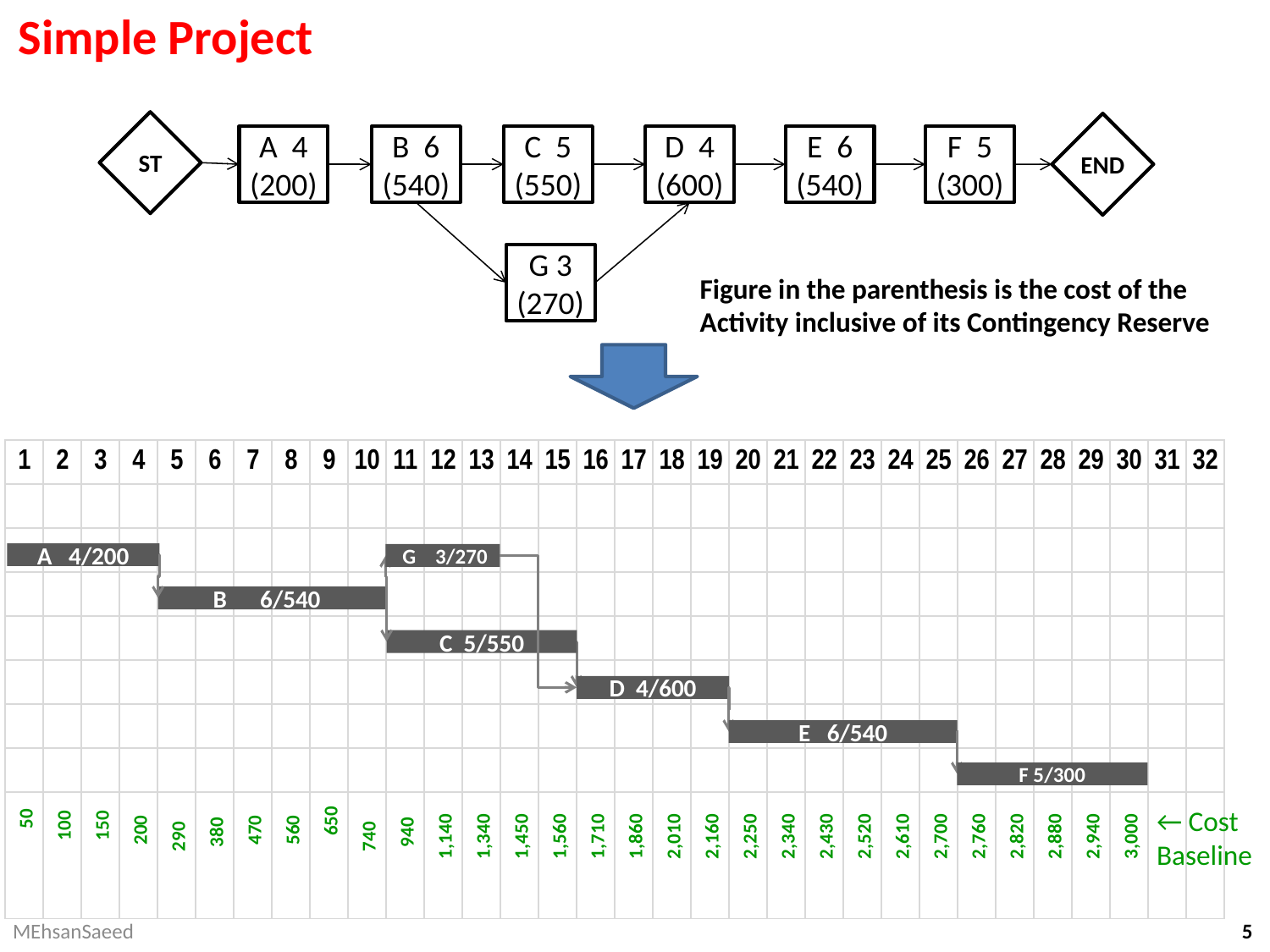

# Simple Project
ST
END
A  4 (200)
B  6 (540)
C  5 (550)
D  4 (600)
E  6 (540)
F  5 (300)
G 3 (270)
Figure in the parenthesis is the cost of the Activity inclusive of its Contingency Reserve

| 1 | 2 | 3 | 4 | 5 | 6 | 7 | 8 | 9 | 10 | 11 | 12 | 13 | 14 | 15 | 16 | 17 | 18 | 19 | 20 | 21 | 22 | 23 | 24 | 25 | 26 | 27 | 28 | 29 | 30 | 31 | 32 |
| --- | --- | --- | --- | --- | --- | --- | --- | --- | --- | --- | --- | --- | --- | --- | --- | --- | --- | --- | --- | --- | --- | --- | --- | --- | --- | --- | --- | --- | --- | --- | --- |
|  |  |  |  |  |  |  |  |  |  |  |  |  |  |  |  |  |  |  |  |  |  |  |  |  |  |  |  |  |  |  |  |
|  |  |  |  |  |  |  |  |  |  |  |  |  |  |  |  |  |  |  |  |  |  |  |  |  |  |  |  |  |  |  |  |
|  |  |  |  |  |  |  |  |  |  |  |  |  |  |  |  |  |  |  |  |  |  |  |  |  |  |  |  |  |  |  |  |
|  |  |  |  |  |  |  |  |  |  |  |  |  |  |  |  |  |  |  |  |  |  |  |  |  |  |  |  |  |  |  |  |
|  |  |  |  |  |  |  |  |  |  |  |  |  |  |  |  |  |  |  |  |  |  |  |  |  |  |  |  |  |  |  |  |
|  |  |  |  |  |  |  |  |  |  |  |  |  |  |  |  |  |  |  |  |  |  |  |  |  |  |  |  |  |  |  |  |
|  |  |  |  |  |  |  |  |  |  |  |  |  |  |  |  |  |  |  |  |  |  |  |  |  |  |  |  |  |  |  |  |
| 50 | 100 | 150 | 200 | 290 | 380 | 470 | 560 | 650 | 740 | 940 | 1,140 | 1,340 | 1,450 | 1,560 | 1,710 | 1,860 | 2,010 | 2,160 | 2,250 | 2,340 | 2,430 | 2,520 | 2,610 | 2,700 | 2,760 | 2,820 | 2,880 | 2,940 | 3,000 |  |  |
A   4/200
 G    3/270
          B      6/540
C  5/550
D  4/600
E   6/540
F 5/300
← Cost Baseline
MEhsanSaeed
5